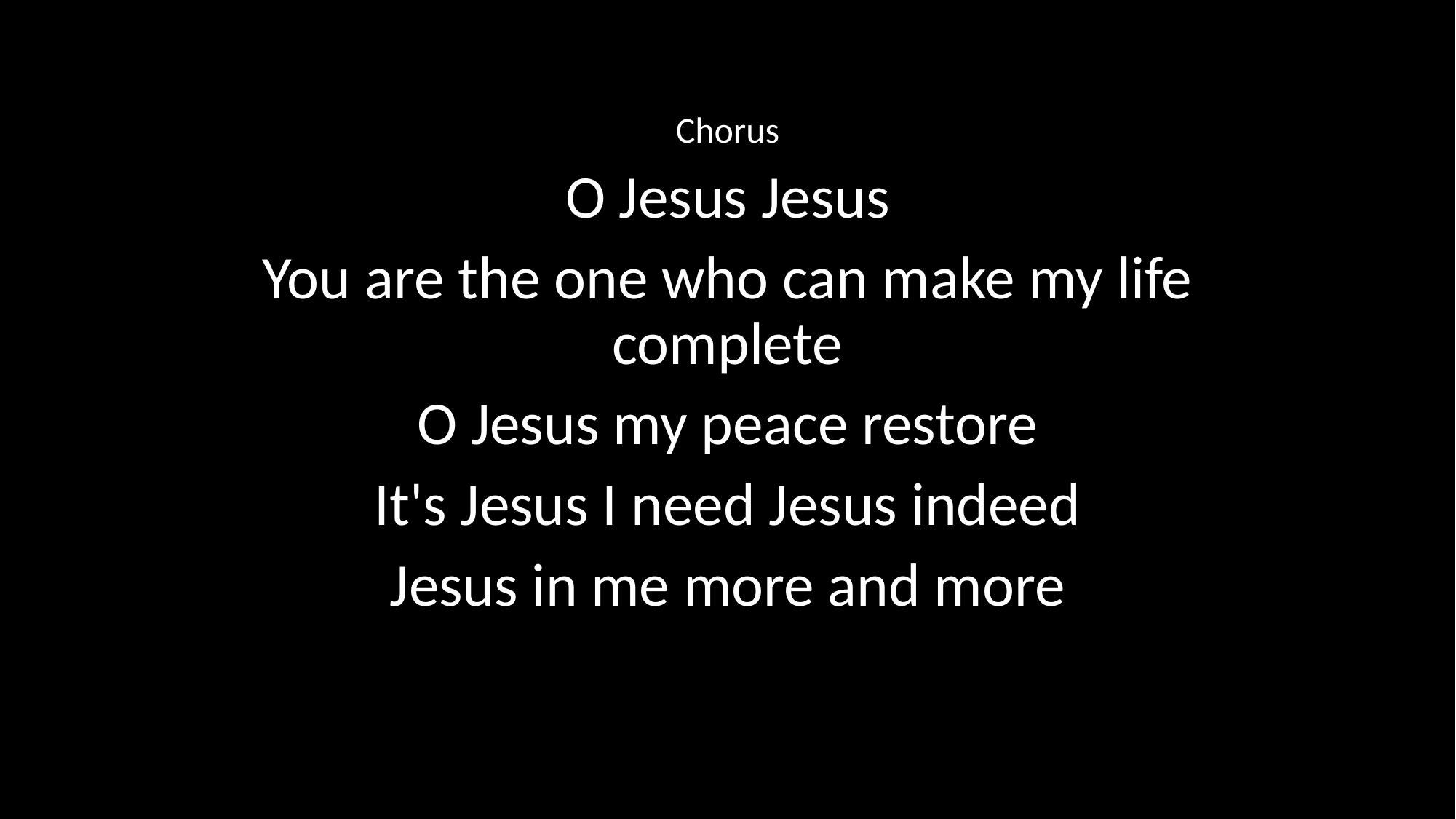

Chorus
O Jesus Jesus
You are the one who can make my life complete
O Jesus my peace restore
It's Jesus I need Jesus indeed
Jesus in me more and more